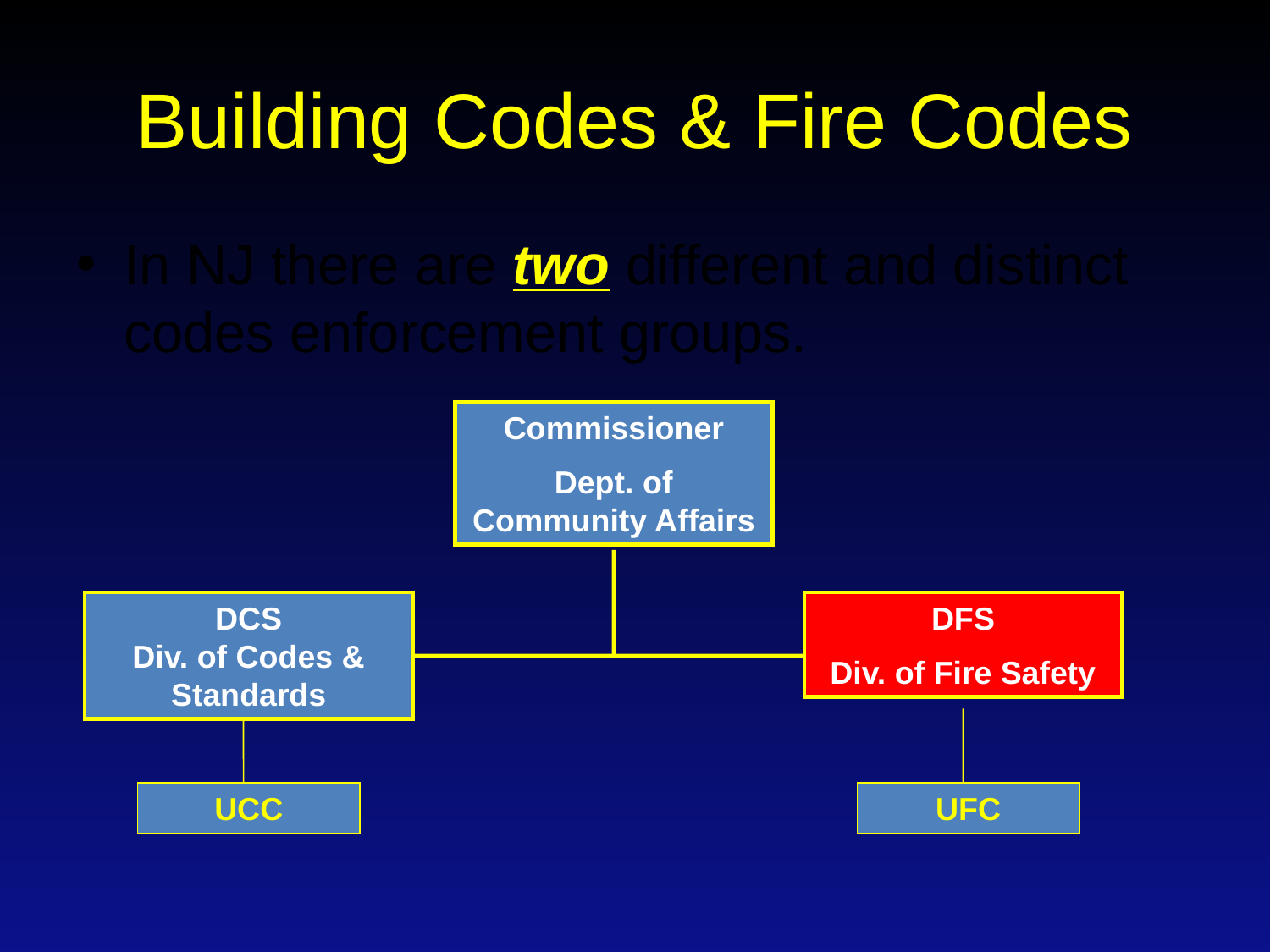

# Building Codes & Fire Codes
In NJ there are two different and distinct codes enforcement groups.
Commissioner
Dept. of Community Affairs

DCS
Div. of Codes & Standards
DFS
Div. of Fire Safety

UCC
UCC
UFC
UFC